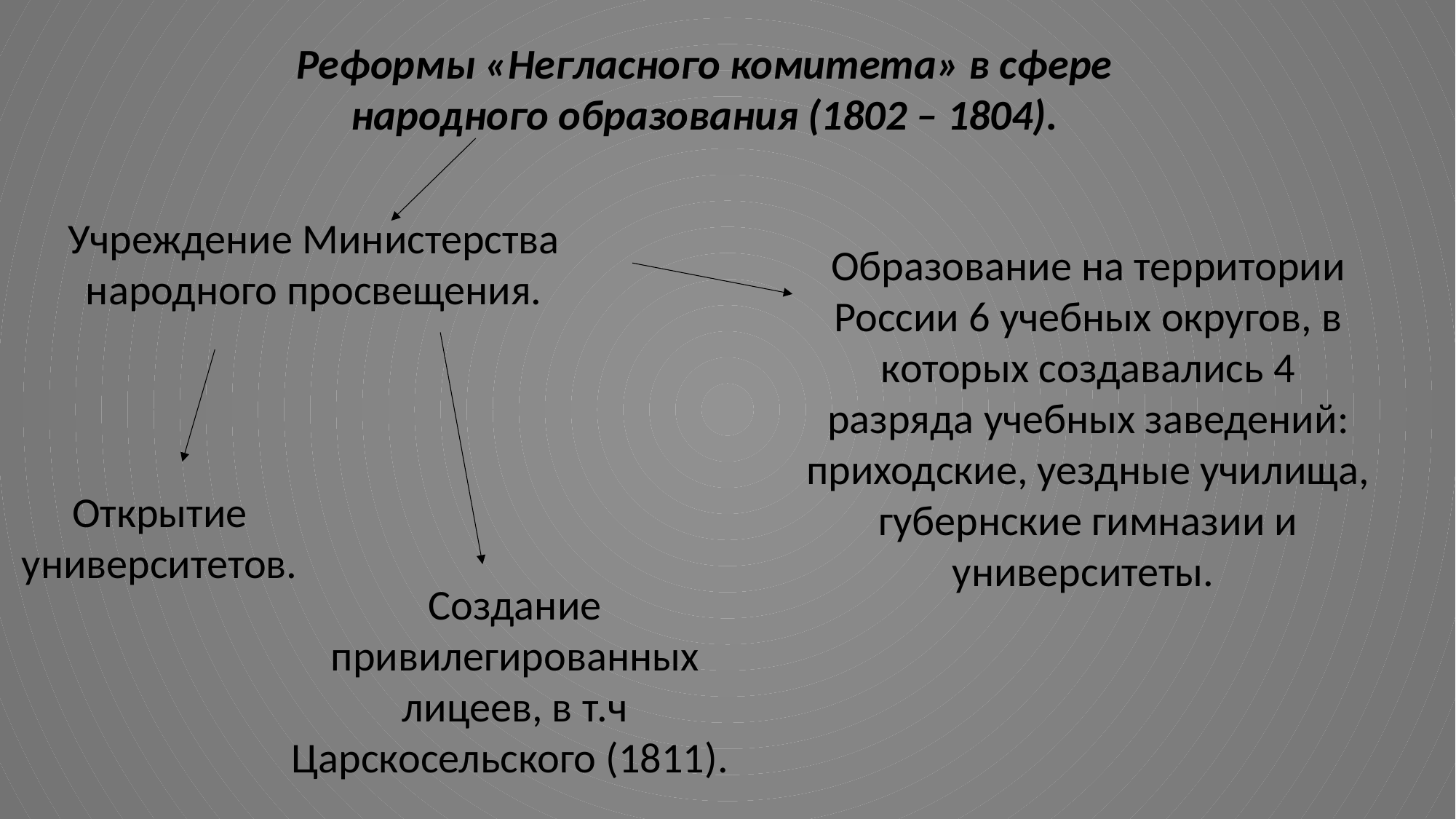

Реформы «Негласного комитета» в сфере народного образования (1802 – 1804).
Учреждение Министерства народного просвещения.
Образование на территории России 6 учебных округов, в которых создавались 4 разряда учебных заведений: приходские, уездные училища, губернские гимназии и университеты.
Открытие университетов.
Создание привилегированных лицеев, в т.ч Царскосельского (1811).